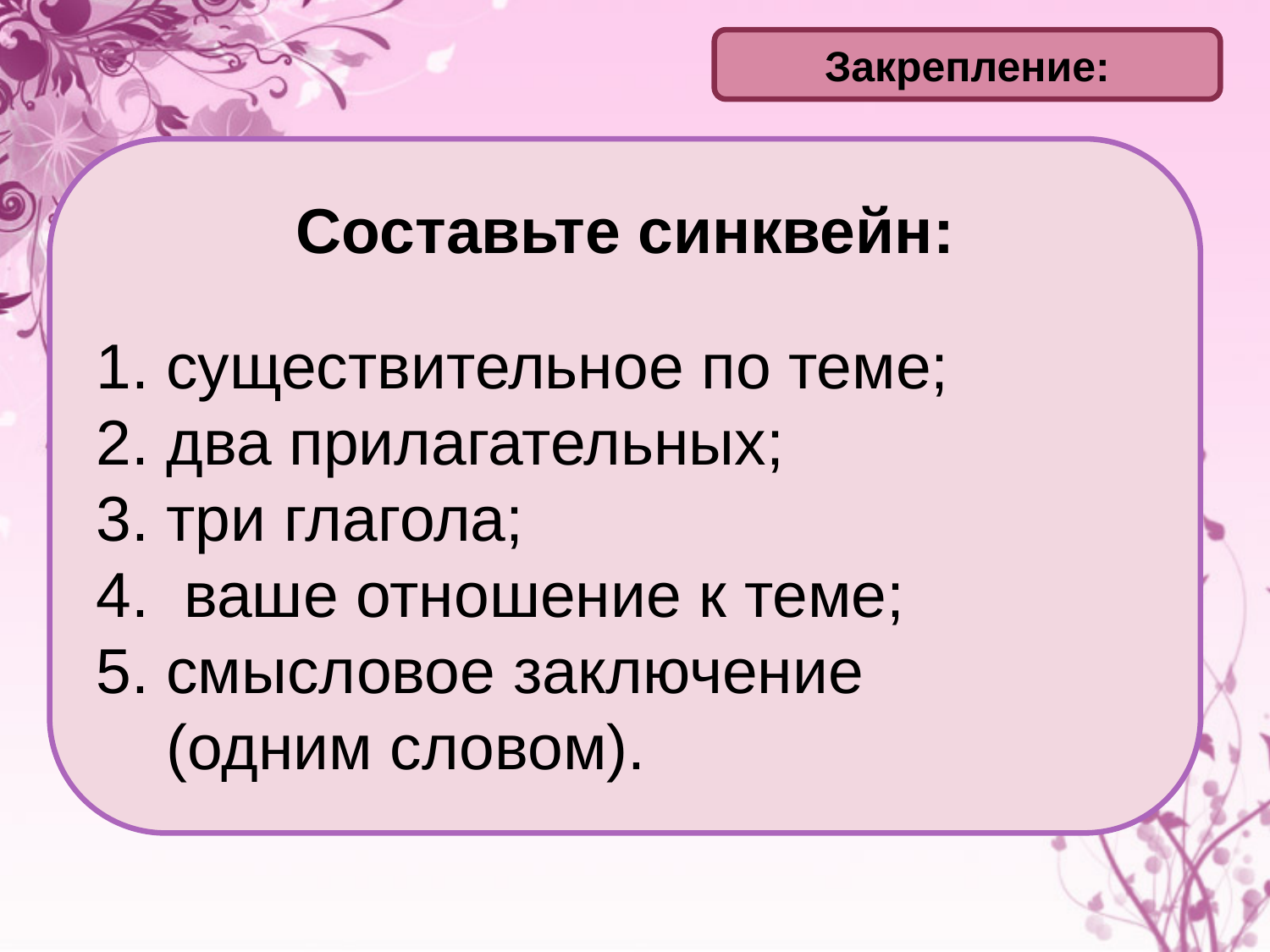

Закрепление:
Составьте синквейн:

1. существительное по теме;
2. два прилагательных;
3. три глагола;
4.  ваше отношение к теме;
5. смысловое заключение
    (одним словом).